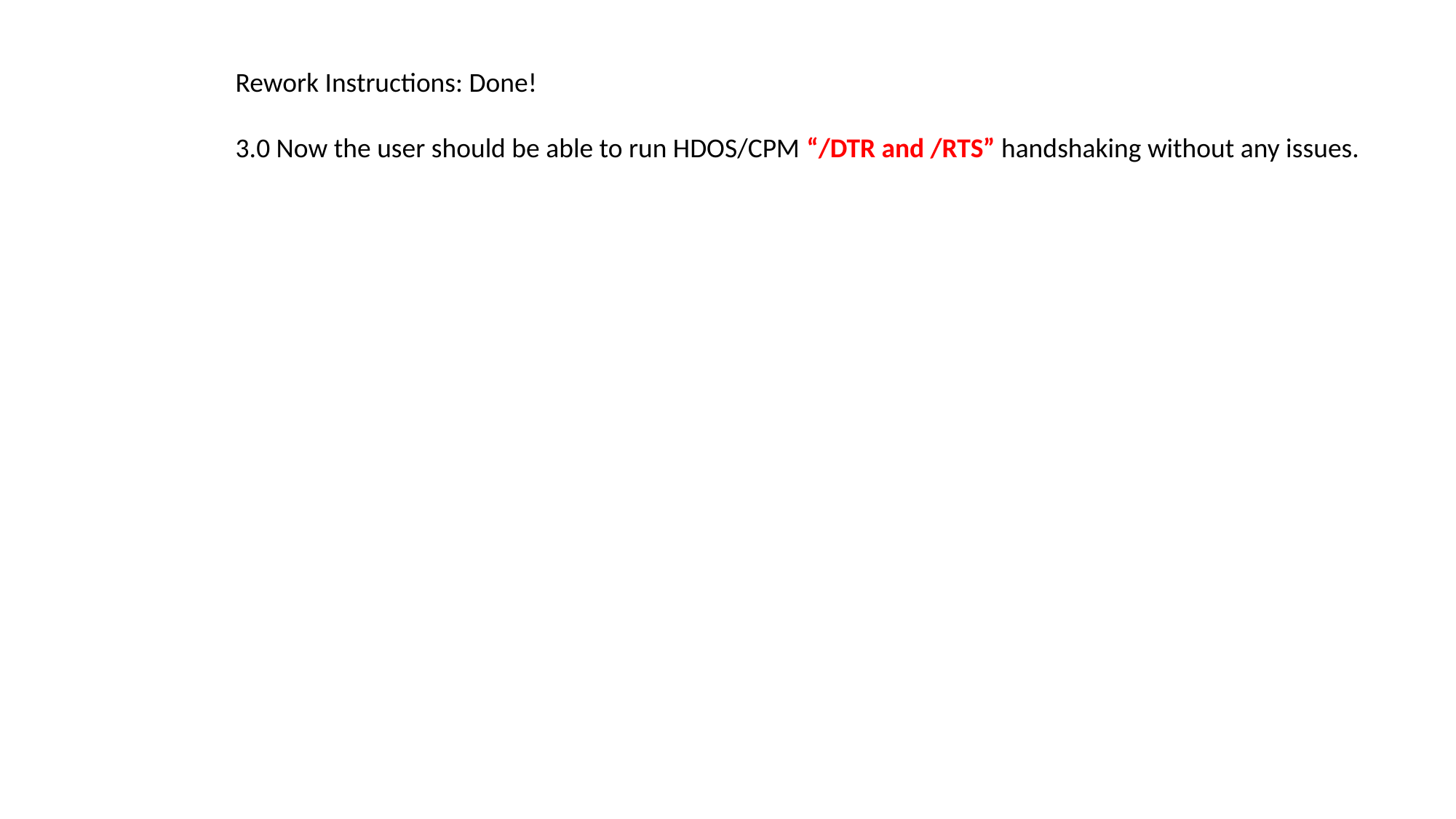

Rework Instructions: Done!

3.0 Now the user should be able to run HDOS/CPM “/DTR and /RTS” handshaking without any issues.